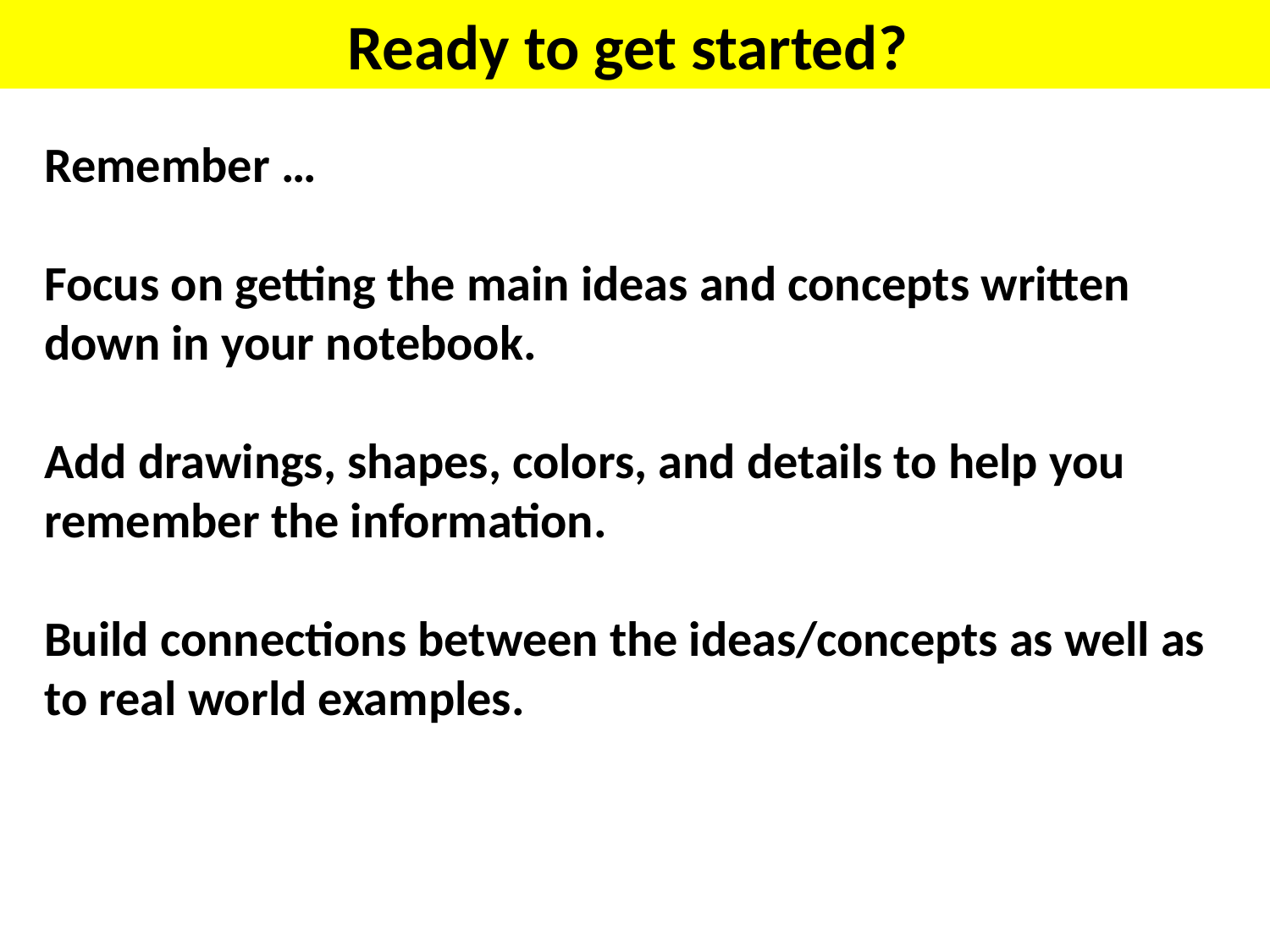

Ready to get started?
Remember …

Focus on getting the main ideas and concepts written down in your notebook.

Add drawings, shapes, colors, and details to help you remember the information.

Build connections between the ideas/concepts as well as to real world examples.